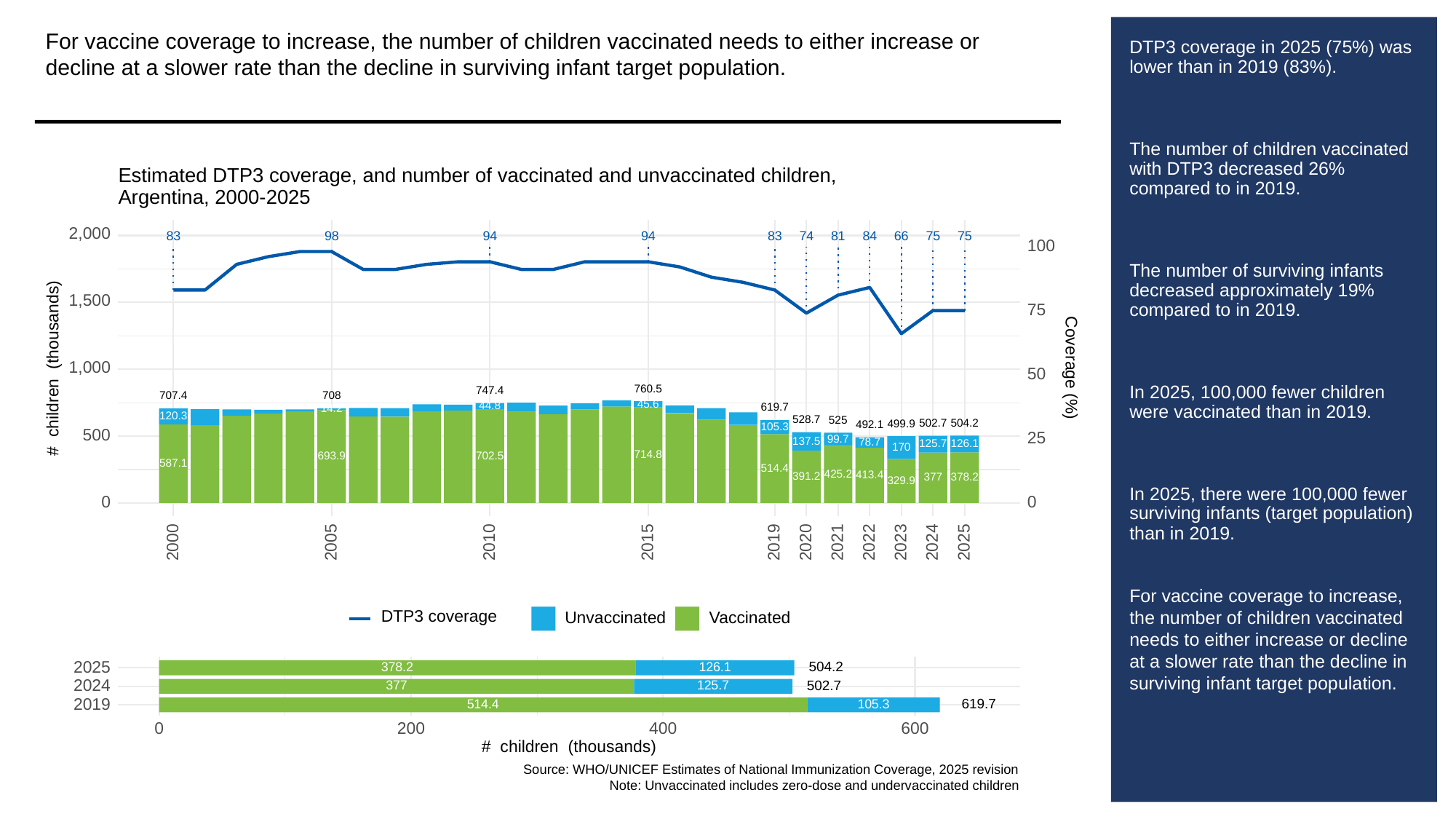

For vaccine coverage to increase, the number of children vaccinated needs to either increase or decline at a slower rate than the decline in surviving infant target population.
# DTP3 coverage in 2025 (75%) was lower than in 2019 (83%).

The number of children vaccinated with DTP3 decreased 26% compared to in 2019.

The number of surviving infants decreased approximately 19% compared to in 2019.

In 2025, 100,000 fewer children were vaccinated than in 2019.

In 2025, there were 100,000 fewer surviving infants (target population) than in 2019.

For vaccine coverage to increase, the number of children vaccinated needs to either increase or decline at a slower rate than the decline in surviving infant target population.

Estimated DTP3 coverage, and number of vaccinated and unvaccinated children,
Argentina, 2000-2025

2,000
83
83
98
94
94
81
84
66
75
75
74

100

1,500

75

#  children  (thousands)
Coverage (%)
1,000
50

760.5
747.4
708
707.4
45.6

44.8

619.7

14.2

120.3

528.7
525

504.2
502.7

499.9

492.1
105.3

500

25

99.7

137.5
78.7
126.1
125.7
170

714.8
702.5
693.9

587.1
514.4

425.2
413.4
391.2
378.2
377
329.9
0
0

2023
2000
2005
2010
2015
2019
2020
2021
2022
2024
2025

DTP3 coverage
Unvaccinated
Vaccinated

2025
504.2
378.2
126.1

2024
502.7
377
125.7

2019
619.7
105.3
514.4

0
200
400
600
#  children  (thousands)
Source: WHO/UNICEF Estimates of National Immunization Coverage, 2025 revision
Note: Unvaccinated includes zero-dose and undervaccinated children